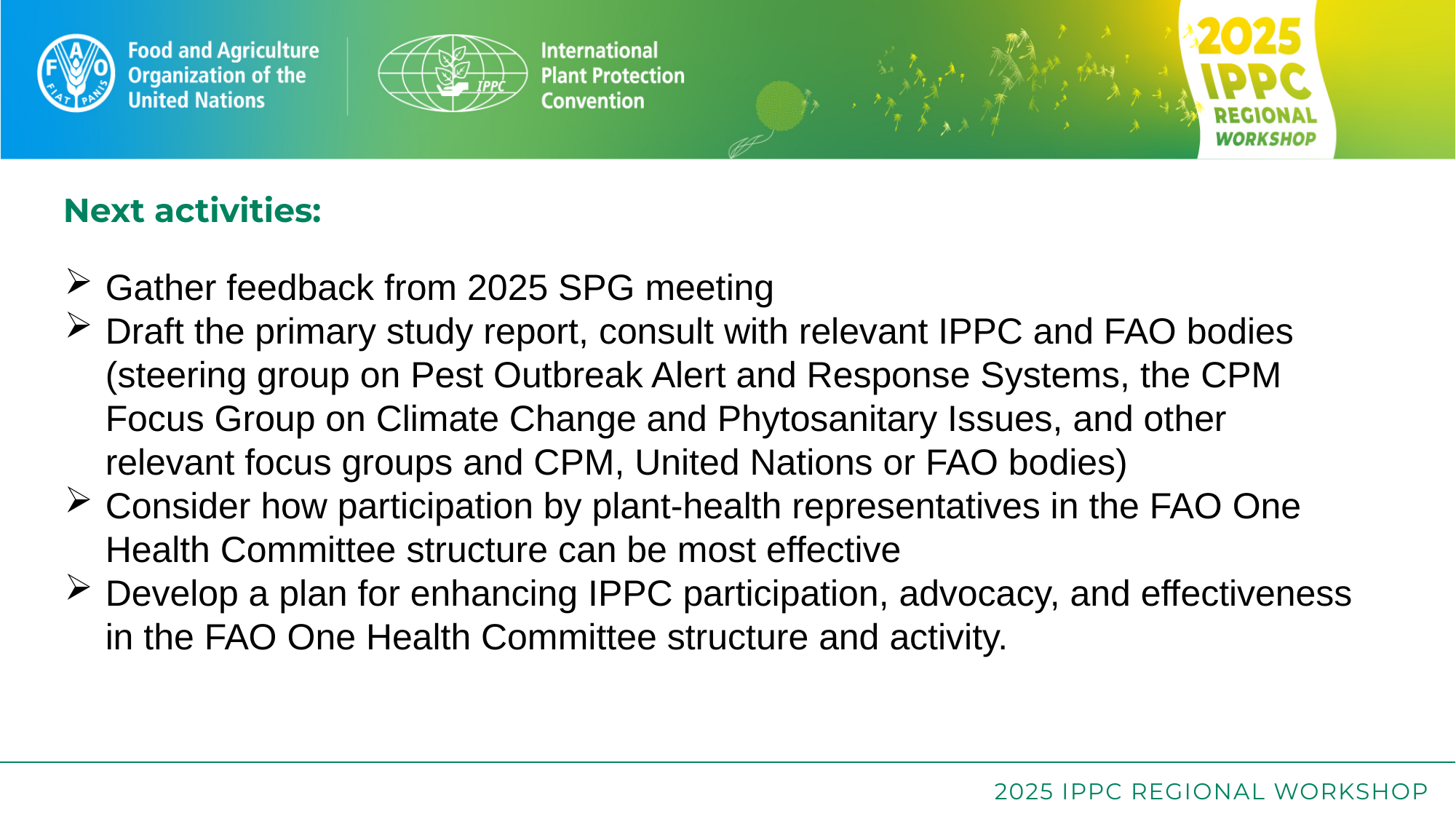

# Next activities:
Gather feedback from 2025 SPG meeting
Draft the primary study report, consult with relevant IPPC and FAO bodies (steering group on Pest Outbreak Alert and Response Systems, the CPM Focus Group on Climate Change and Phytosanitary Issues, and other relevant focus groups and CPM, United Nations or FAO bodies)
Consider how participation by plant-health representatives in the FAO One Health Committee structure can be most effective
Develop a plan for enhancing IPPC participation, advocacy, and effectiveness in the FAO One Health Committee structure and activity.